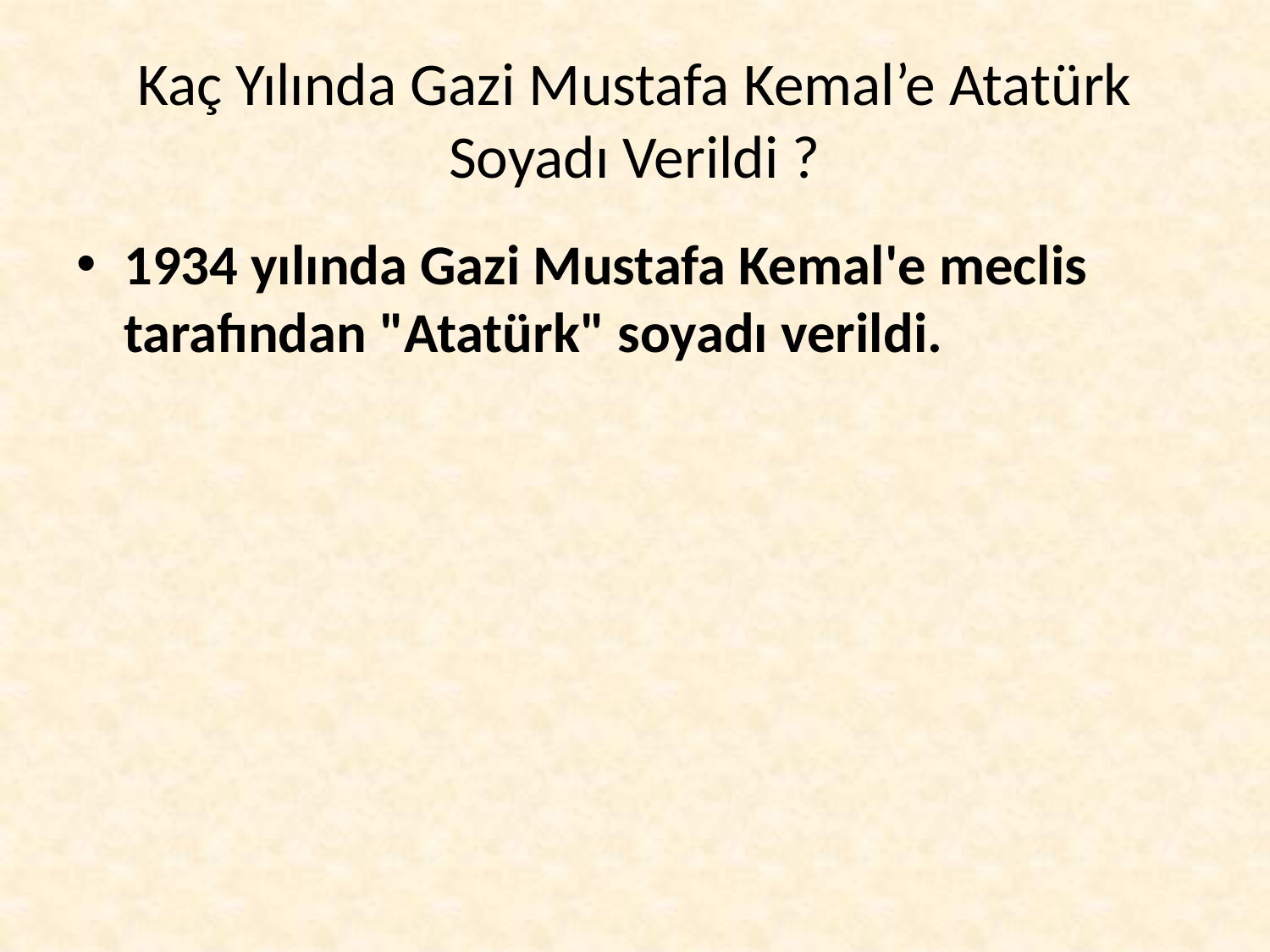

# Kaç Yılında Gazi Mustafa Kemal’e Atatürk Soyadı Verildi ?
1934 yılında Gazi Mustafa Kemal'e meclis tarafından "Atatürk" soyadı verildi.